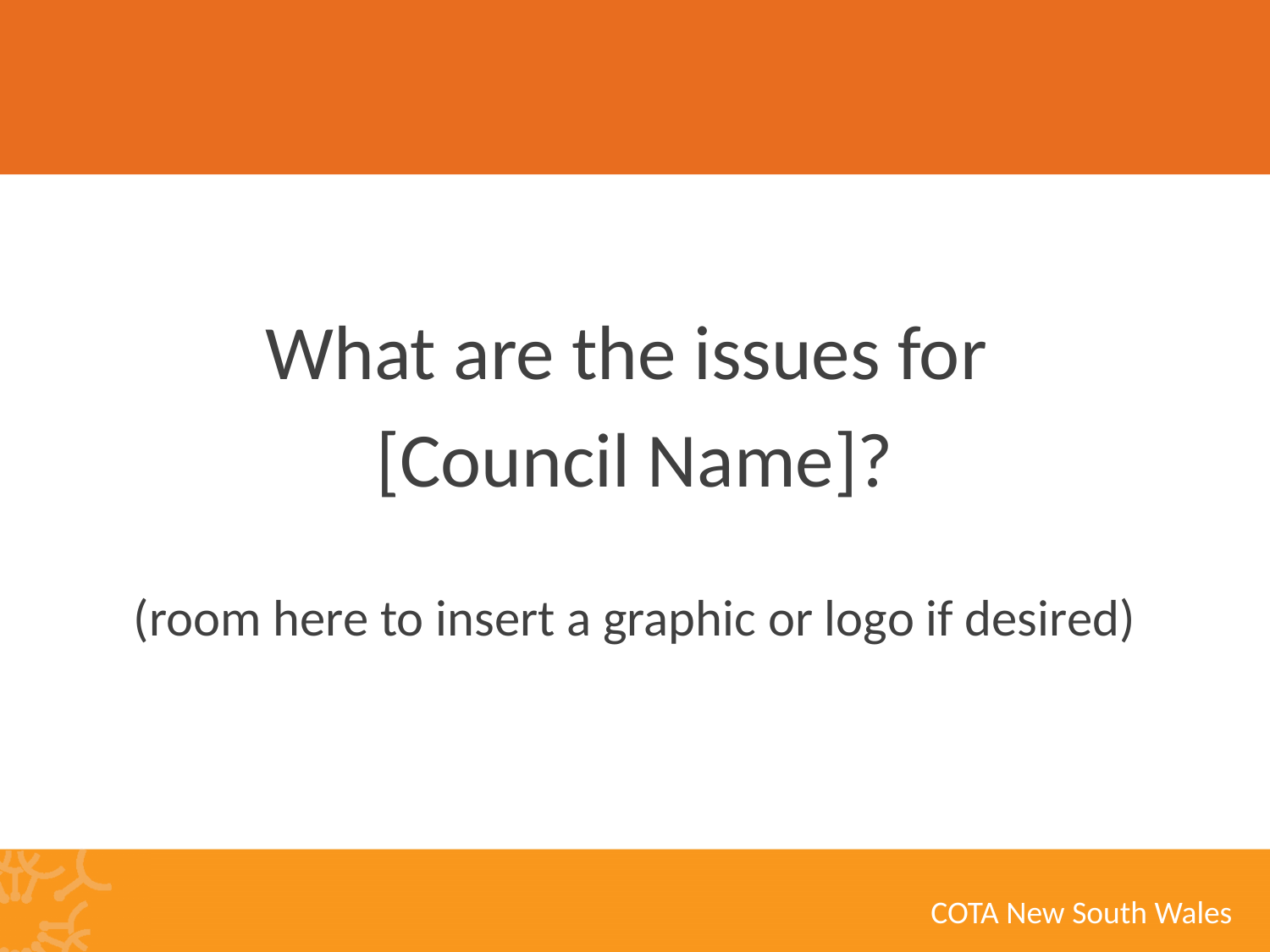

#
What are the issues for
[Council Name]?

(room here to insert a graphic or logo if desired)